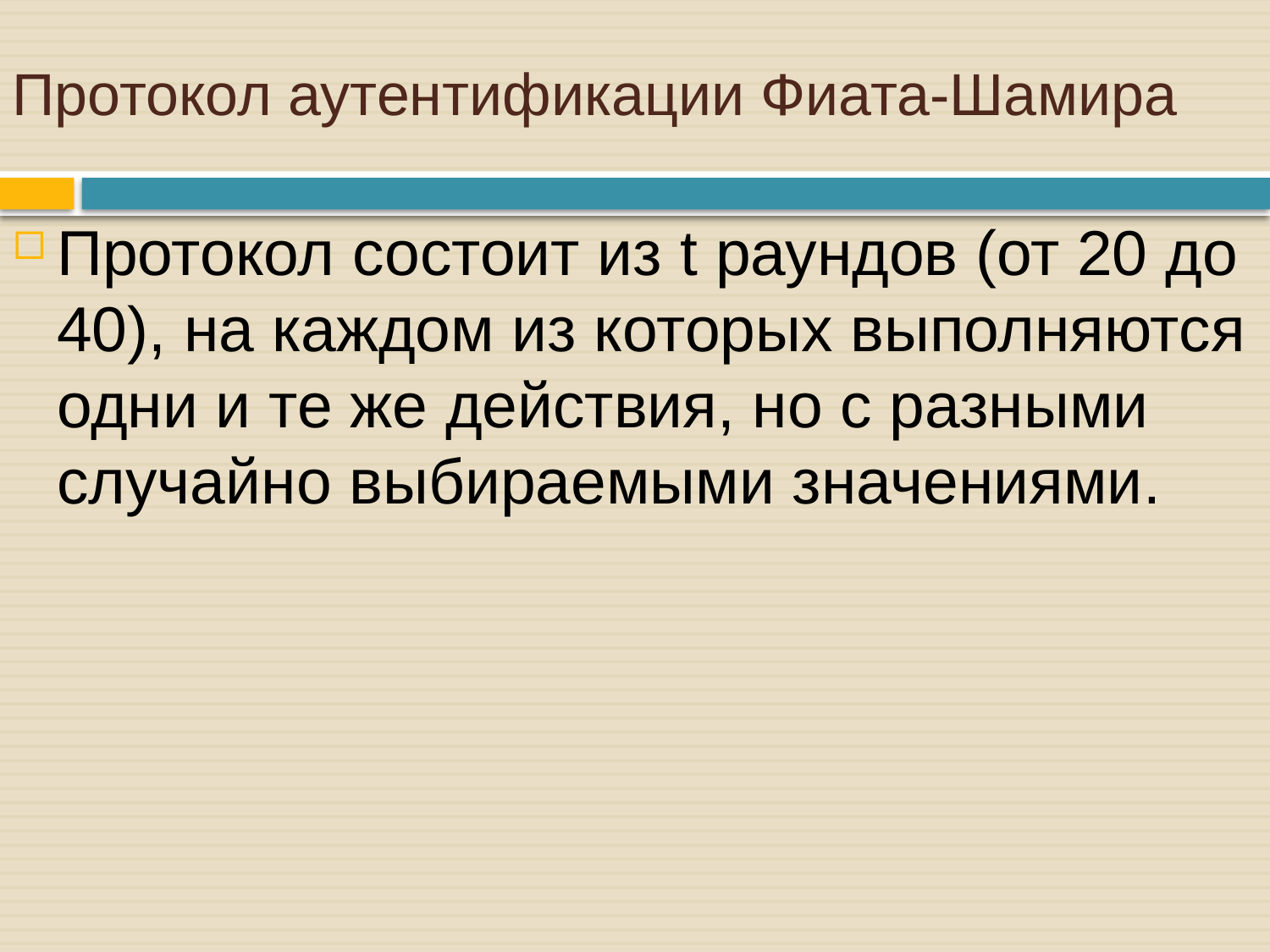

# Протокол аутентификации Фиата-Шамира
Протокол состоит из t раундов (от 20 до 40), на каждом из которых выполняются одни и те же действия, но с разными случайно выбираемыми значениями.